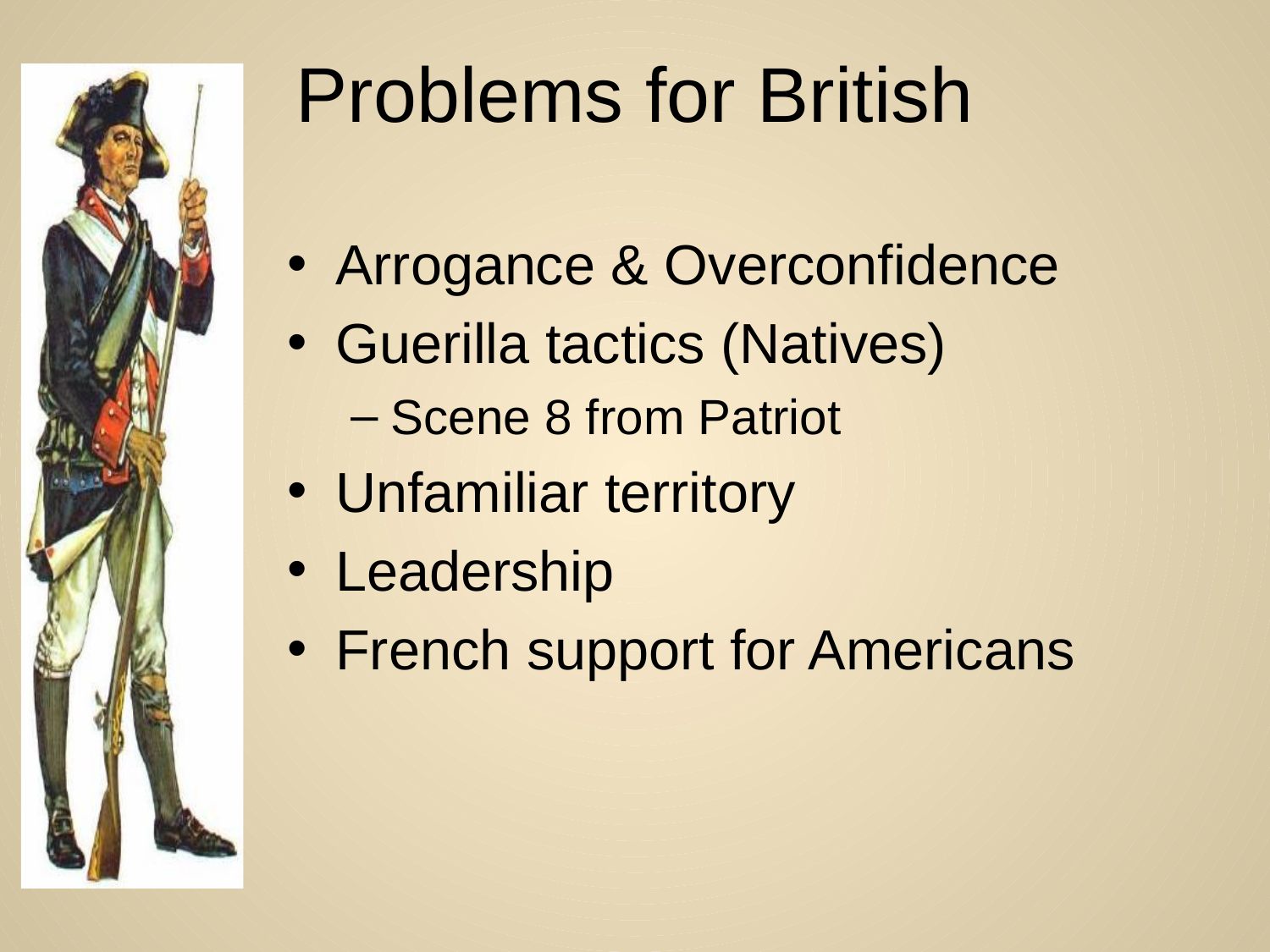

# Problems for British
Arrogance & Overconfidence
Guerilla tactics (Natives)
Scene 8 from Patriot
Unfamiliar territory
Leadership
French support for Americans